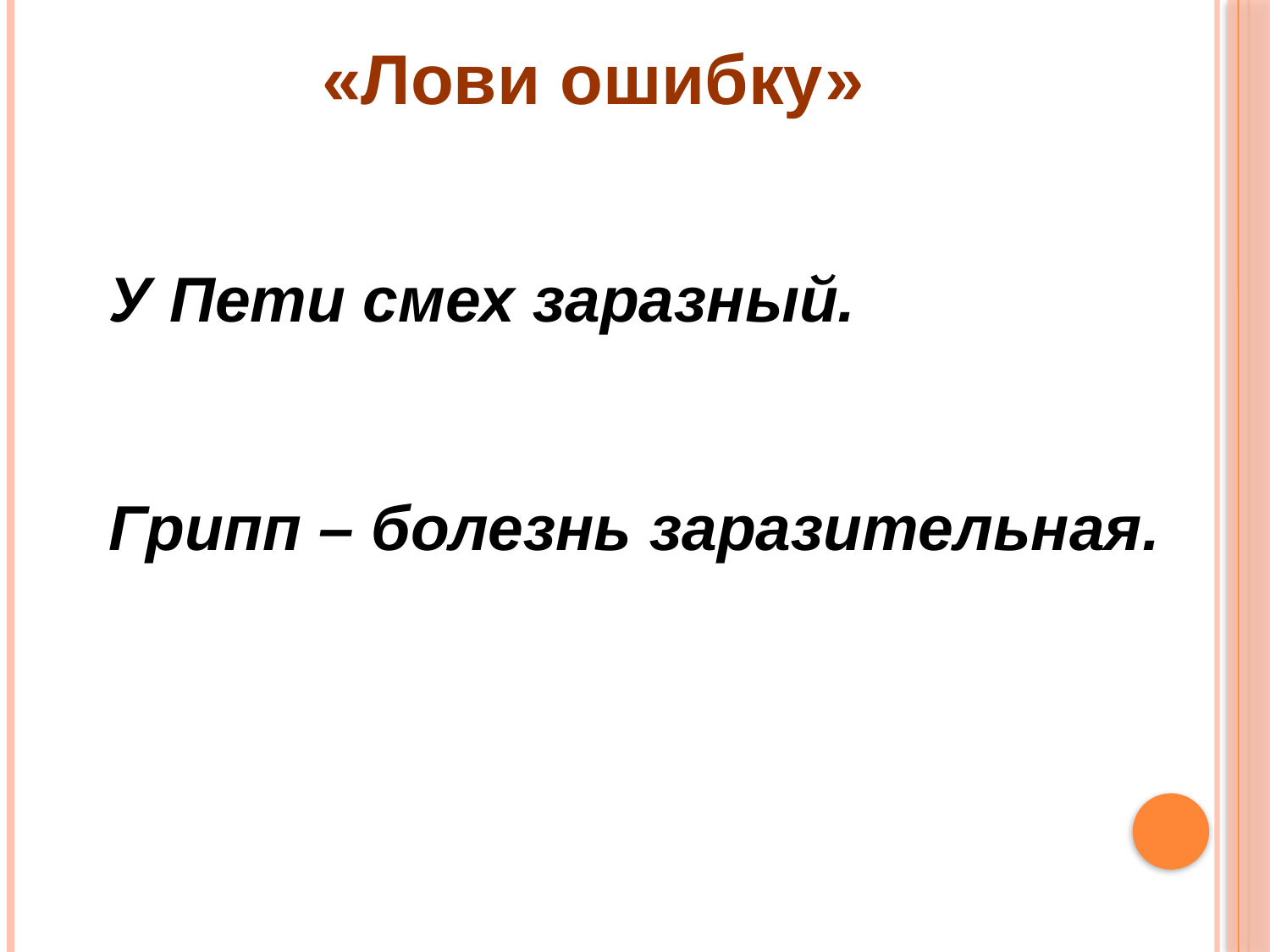

«Лови ошибку»

У Пети смех заразный.

Грипп – болезнь заразительная.